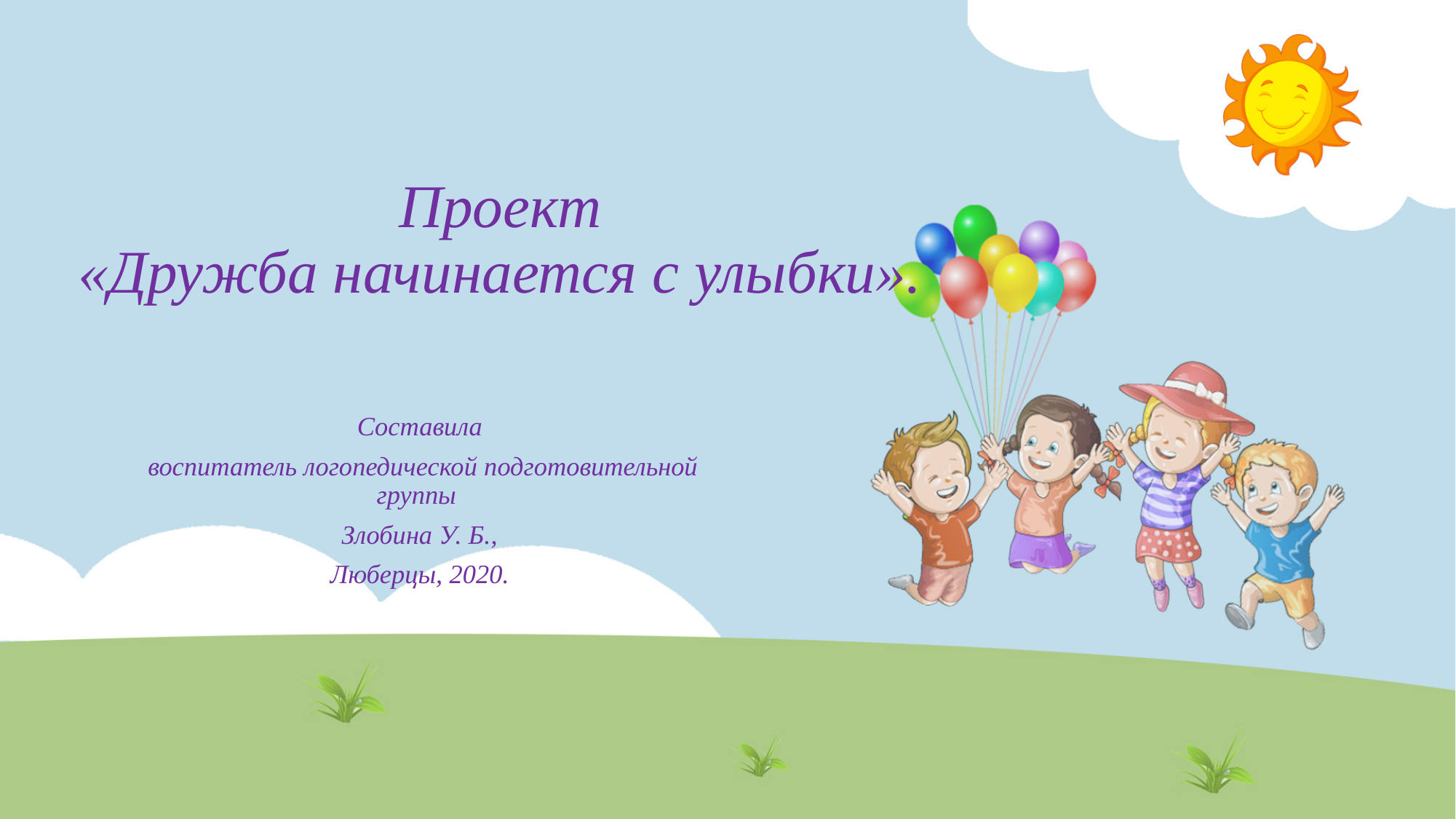

# Проект «Дружба начинается с улыбки».

Составила
 воспитатель логопедической подготовительной группы
Злобина У. Б.,
Люберцы, 2020.